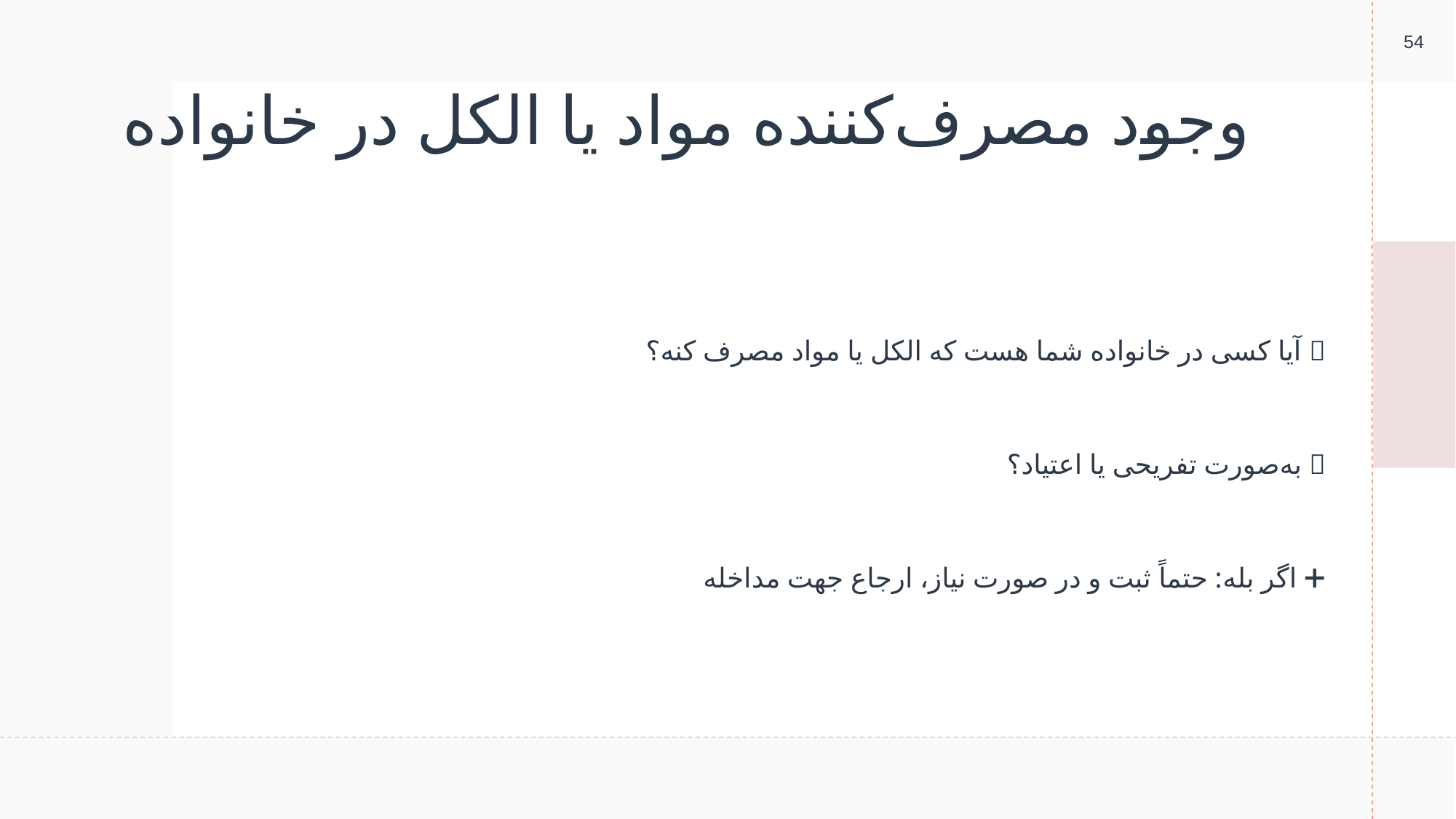

54
# وجود مصرف‌کننده مواد یا الکل در خانواده
📌 آیا کسی در خانواده شما هست که الکل یا مواد مصرف کنه؟
🔹 به‌صورت تفریحی یا اعتیاد؟
➕ اگر بله: حتماً ثبت و در صورت نیاز، ارجاع جهت مداخله